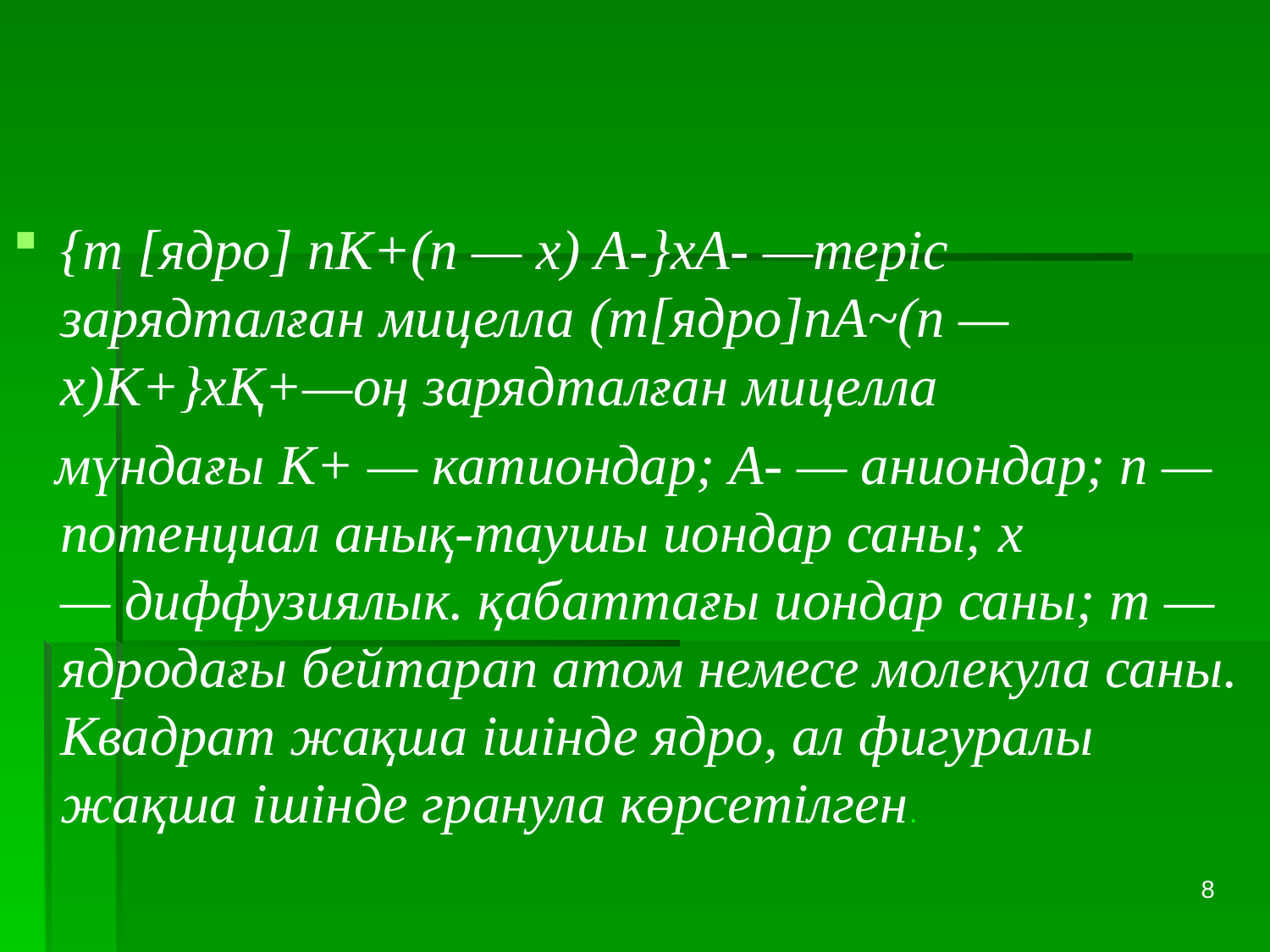

{m [ядро] nК+(n — х) А-}хА- —теріс зарядталған мицелла (m[ядро]nА~(n — х)К+}хҚ+—оң зарядталған мицелла
   мүндағы К+ — катиондар; А- — аниондар; n — потенциал анық-таушы иондар саны; х — диффузиялык. қабаттағы иондар саны; m — ядродағы бейтарап атом немесе молекула саны. Квадрат жақша ішінде ядро, ал фигуралы жақша ішінде гранула көрсетілген.
8